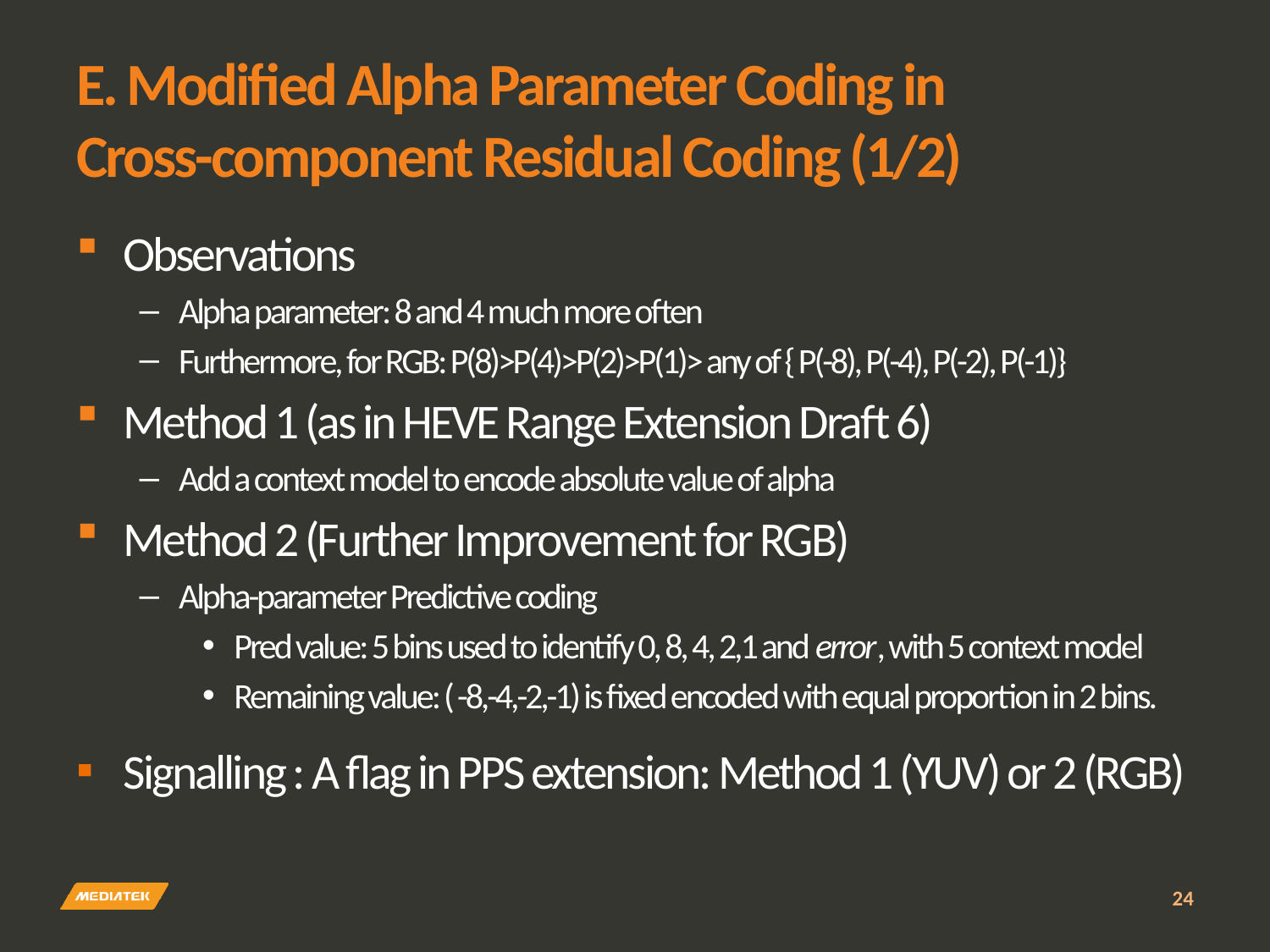

# E. Modified Alpha Parameter Coding in Cross-component Residual Coding (1/2)
Observations
Alpha parameter: 8 and 4 much more often
Furthermore, for RGB: P(8)>P(4)>P(2)>P(1)> any of { P(-8), P(-4), P(-2), P(-1)}
Method 1 (as in HEVE Range Extension Draft 6)
Add a context model to encode absolute value of alpha
Method 2 (Further Improvement for RGB)
Alpha-parameter Predictive coding
Pred value: 5 bins used to identify 0, 8, 4, 2,1 and error, with 5 context model
Remaining value: ( -8,-4,-2,-1) is fixed encoded with equal proportion in 2 bins.
Signalling : A flag in PPS extension: Method 1 (YUV) or 2 (RGB)

24